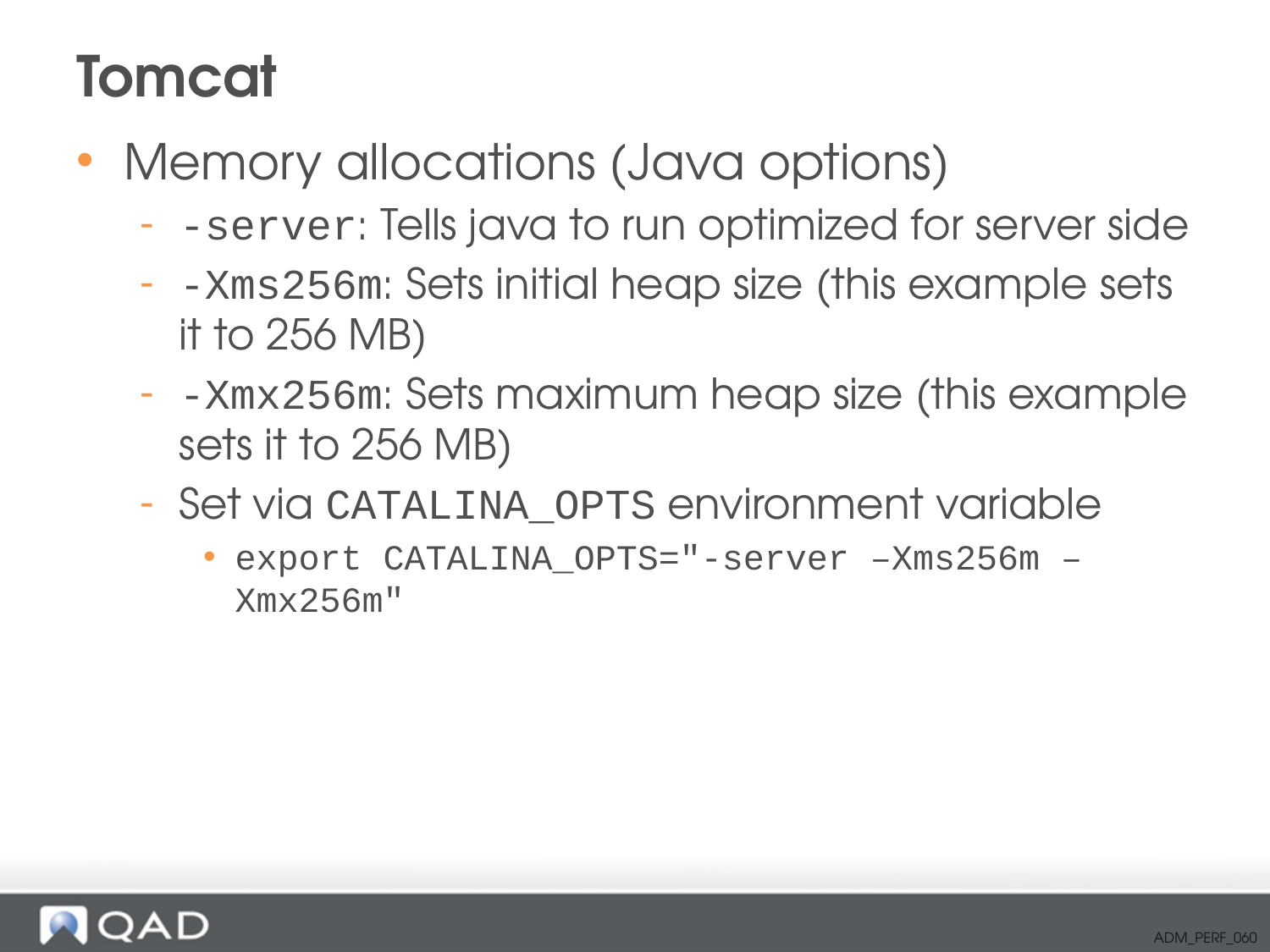

# Tomcat
Memory allocations (Java options)
-server: Tells java to run optimized for server side
-Xms256m: Sets initial heap size (this example sets it to 256 MB)
-Xmx256m: Sets maximum heap size (this example sets it to 256 MB)
Set via CATALINA_OPTS environment variable
export CATALINA_OPTS="-server –Xms256m –Xmx256m"
ADM_PERF_060